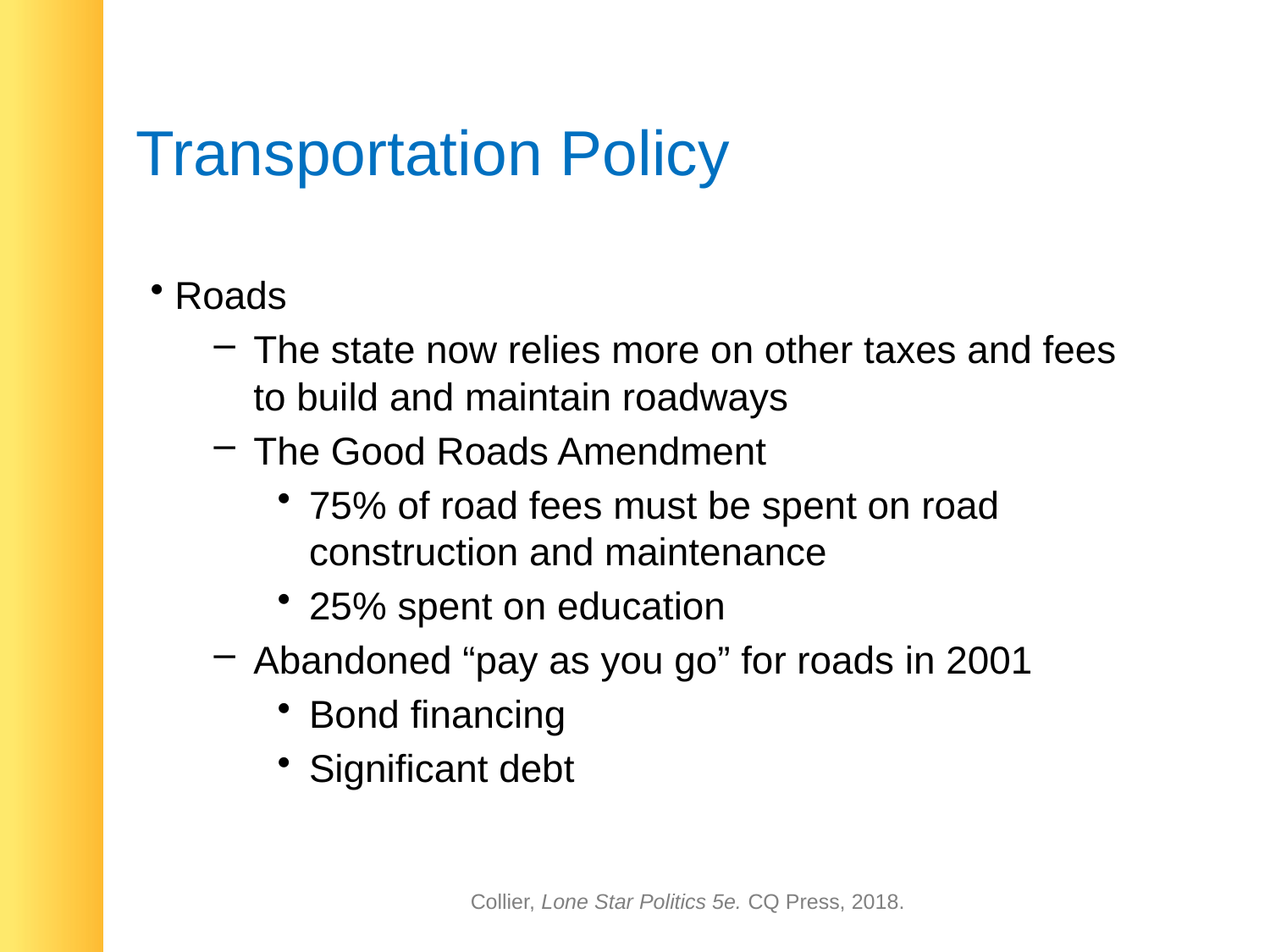

# Transportation Policy
 Roads
The state now relies more on other taxes and fees to build and maintain roadways
The Good Roads Amendment
75% of road fees must be spent on road construction and maintenance
25% spent on education
Abandoned “pay as you go” for roads in 2001
Bond financing
Significant debt

Collier, Lone Star Politics 5e. CQ Press, 2018.